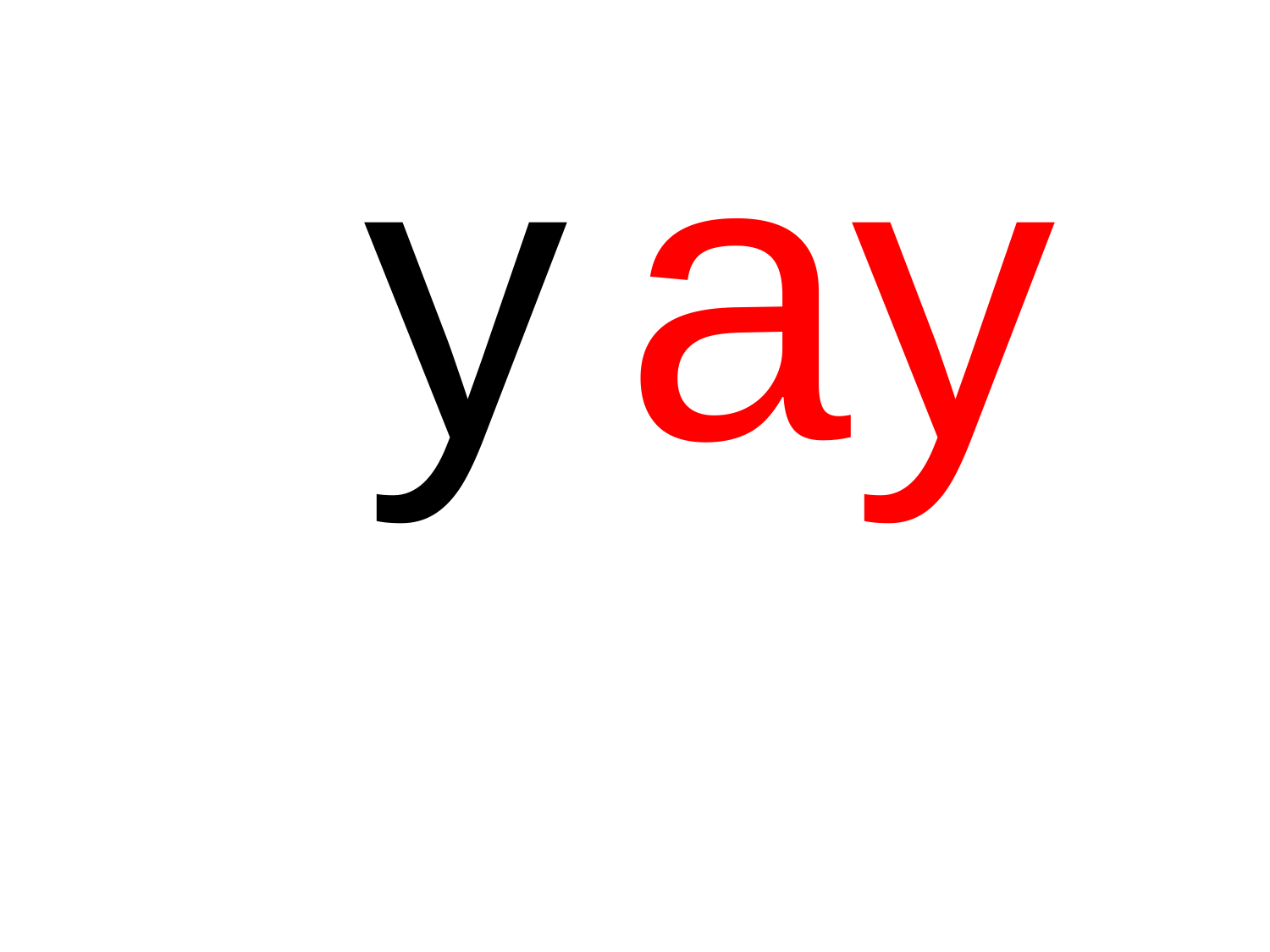

| y |
| --- |
| ay |
| --- |